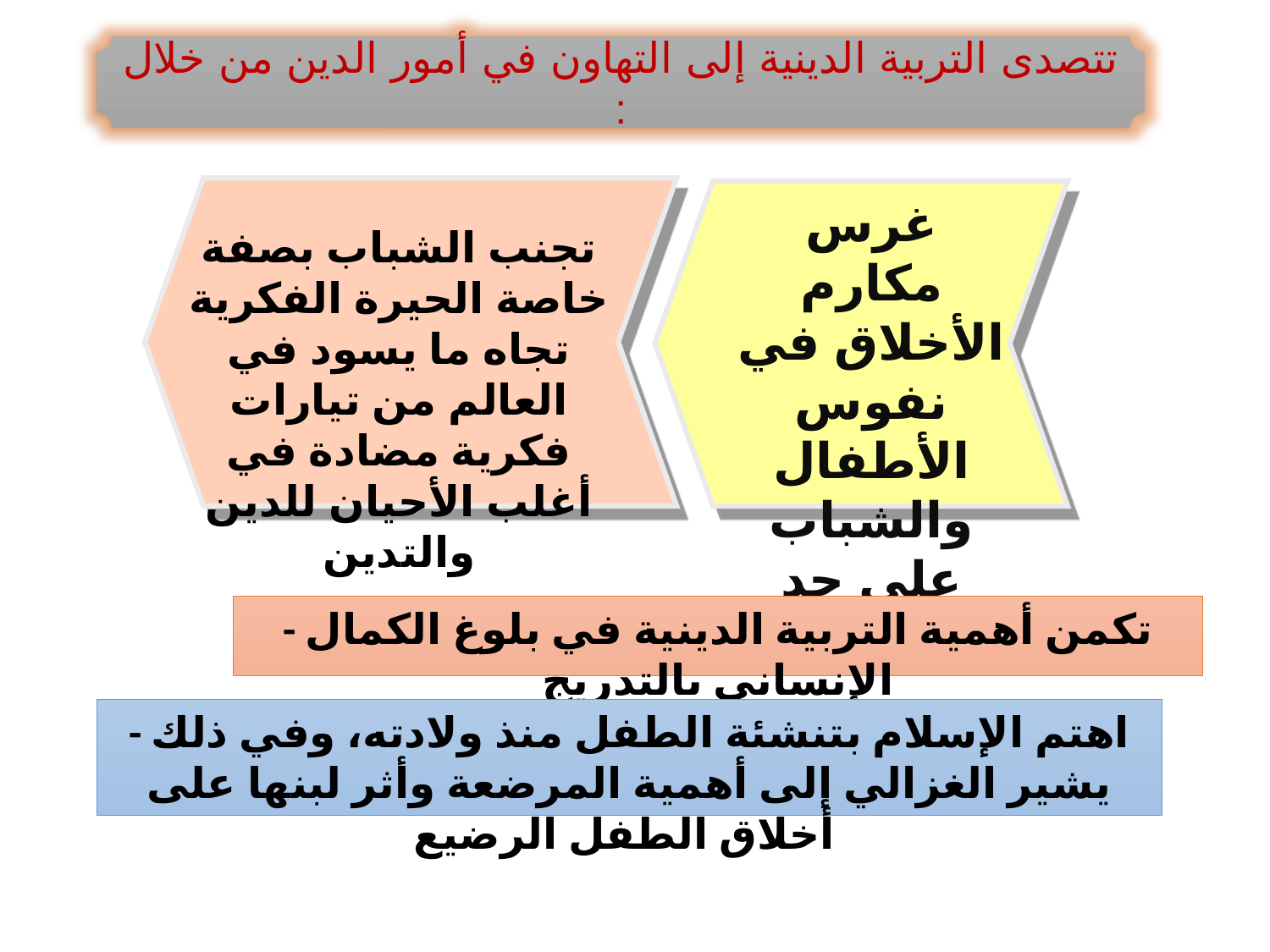

تتصدى التربية الدينية إلى التهاون في أمور الدين من خلال :

غرس مكارم الأخلاق في نفوس الأطفال والشباب على حد سواء
تجنب الشباب بصفة خاصة الحيرة الفكرية تجاه ما يسود في العالم من تيارات فكرية مضادة في أغلب الأحيان للدين والتدين
- تكمن أهمية التربية الدينية في بلوغ الكمال الإنساني بالتدريج
- اهتم الإسلام بتنشئة الطفل منذ ولادته، وفي ذلك يشير الغزالي إلى أهمية المرضعة وأثر لبنها على أخلاق الطفل الرضيع